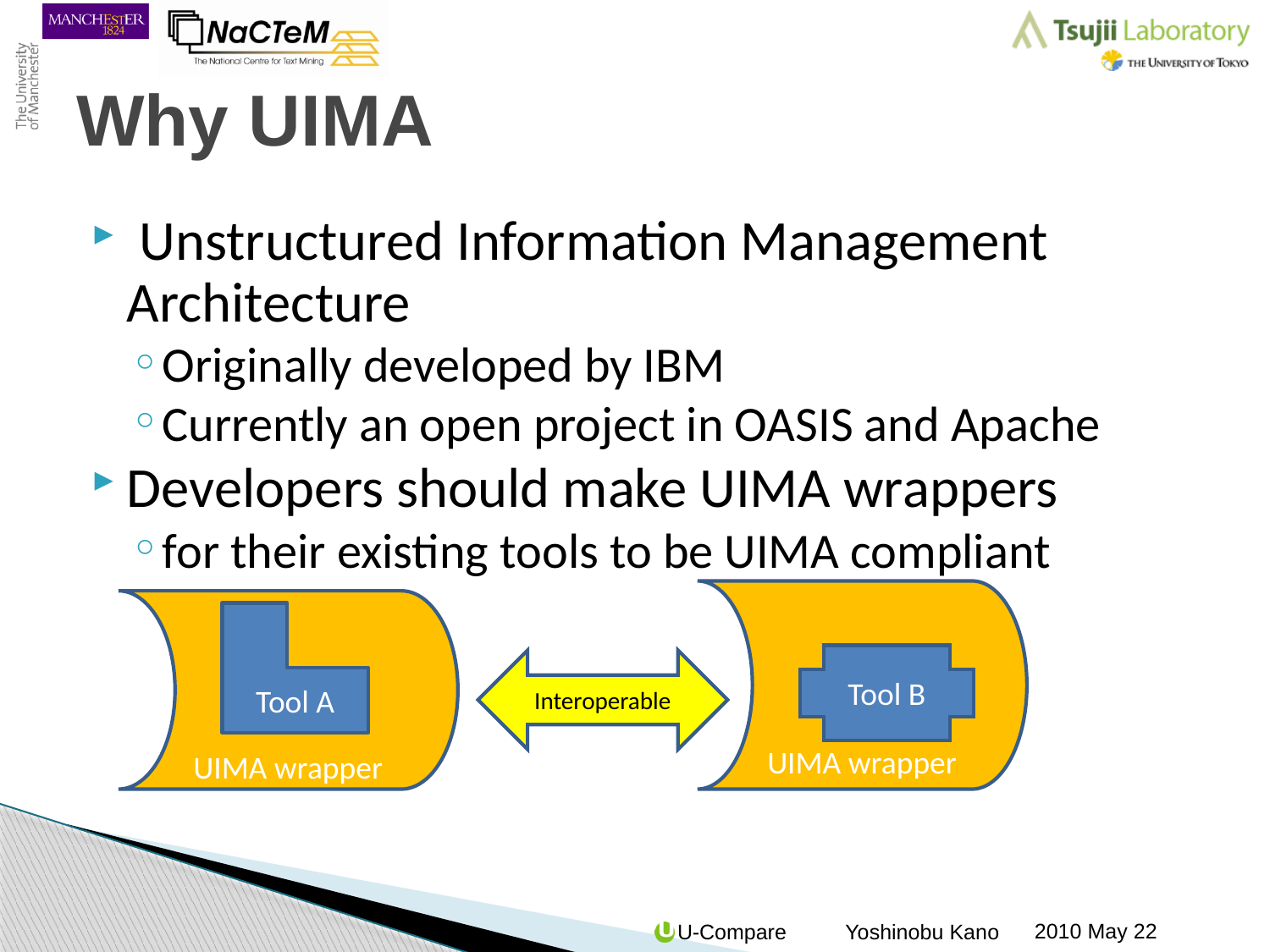

# Why UIMA
 Unstructured Information Management Architecture
Originally developed by IBM
Currently an open project in OASIS and Apache
Developers should make UIMA wrappers
for their existing tools to be UIMA compliant

UIMA wrapper

UIMA wrapper
Interoperable
Tool A
Tool B
2010 May 22
U-Compare          Yoshinobu Kano